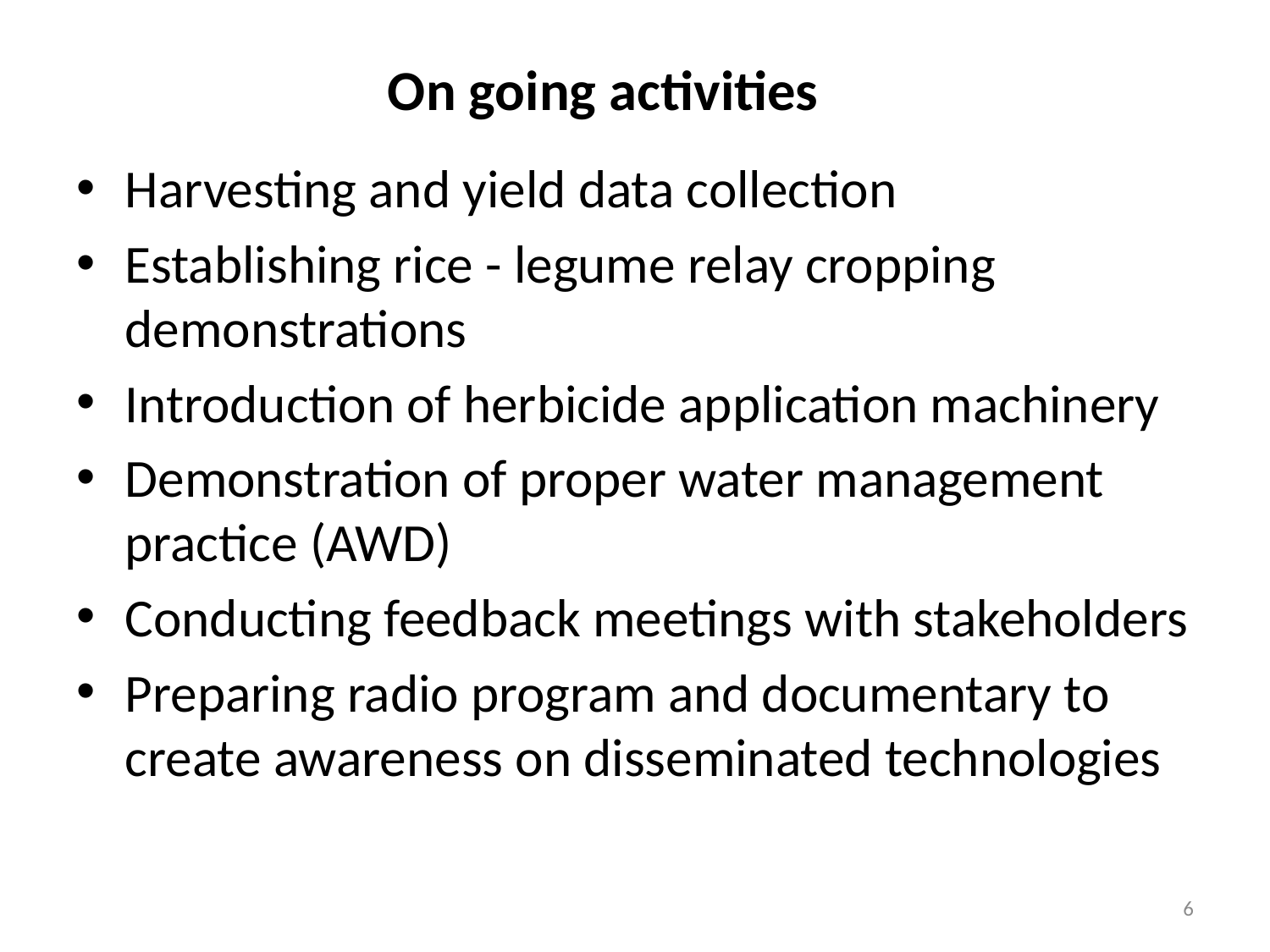

# On going activities
Harvesting and yield data collection
Establishing rice - legume relay cropping demonstrations
Introduction of herbicide application machinery
Demonstration of proper water management practice (AWD)
Conducting feedback meetings with stakeholders
Preparing radio program and documentary to create awareness on disseminated technologies

6